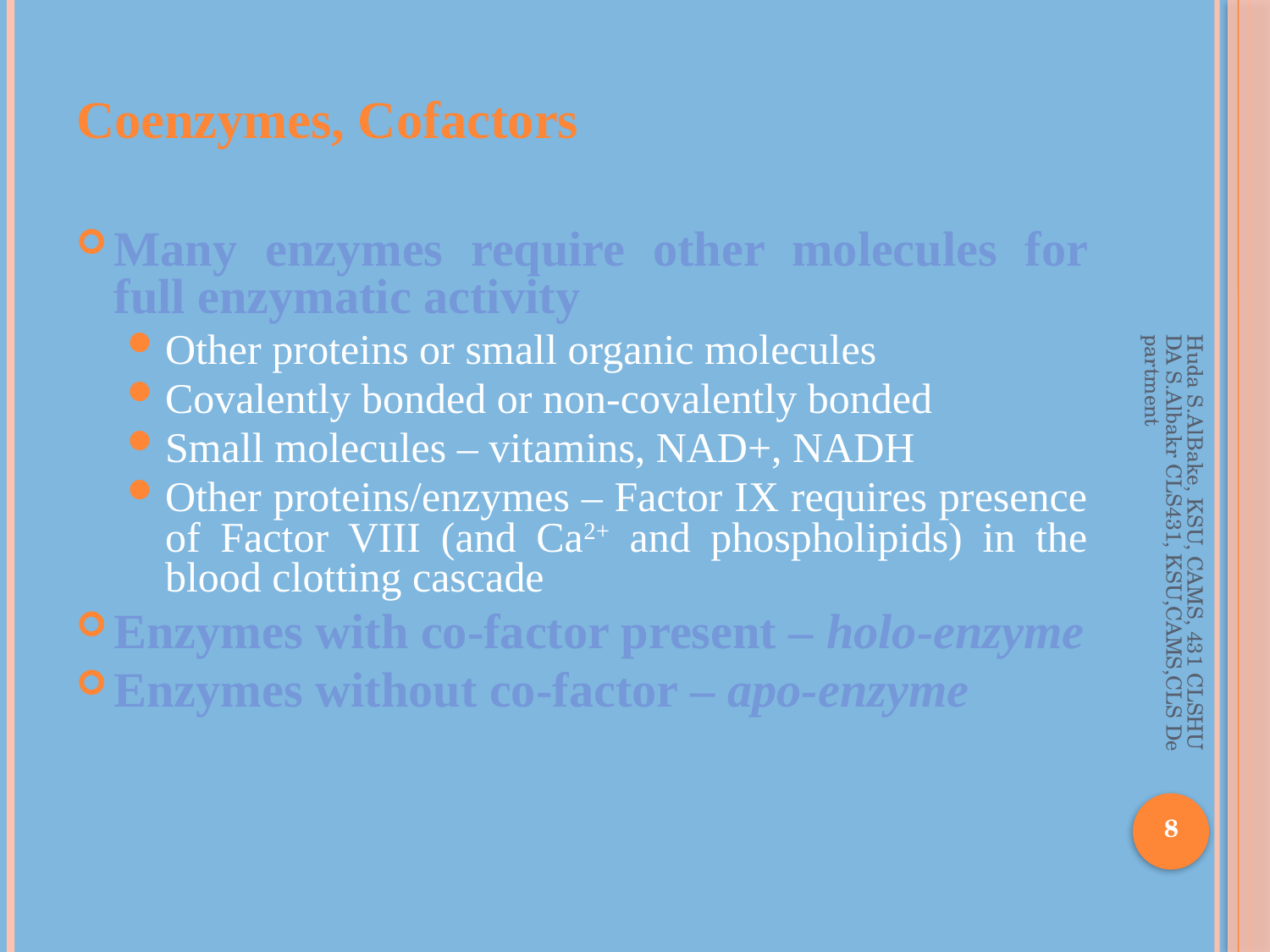

Coenzymes, Cofactors
Many enzymes require other molecules for full enzymatic activity
Other proteins or small organic molecules
Covalently bonded or non-covalently bonded
Small molecules – vitamins, NAD+, NADH
Other proteins/enzymes – Factor IX requires presence of Factor VIII (and Ca2+ and phospholipids) in the blood clotting cascade
Enzymes with co-factor present – holo-enzyme
Enzymes without co-factor – apo-enzyme
Huda S.AlBake, KSU, CAMS, 431 CLSHUDA S.Albakr CLS431, KSU,CAMS,CLS Department
8